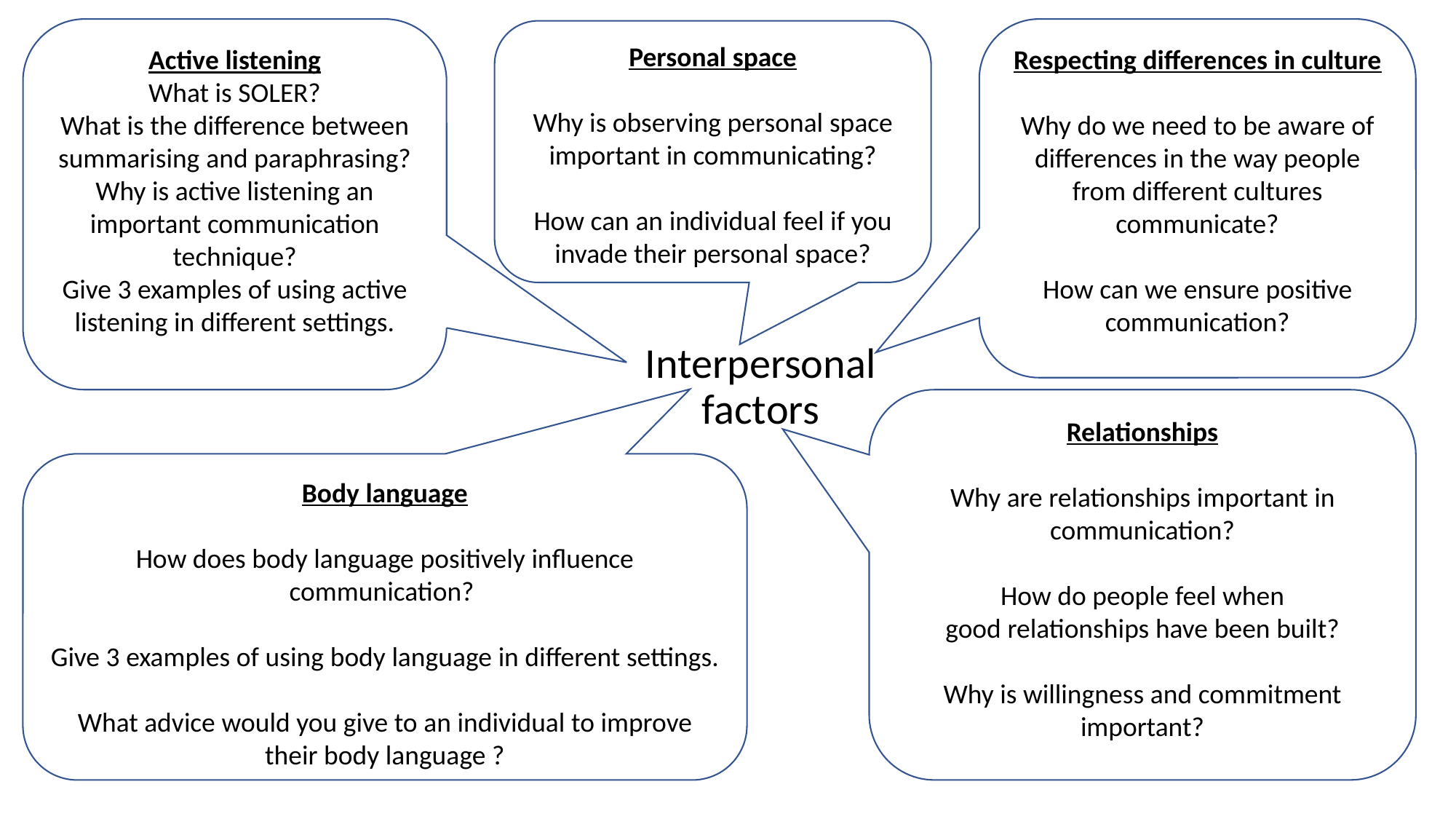

Active listening
What is SOLER?
What is the difference between summarising and paraphrasing?
Why is active listening an important communication technique?
Give 3 examples of using active listening in different settings.

Respecting differences in culture

Why do we need to be aware of differences in the way people from different cultures communicate?

How can we ensure positive communication?
Personal space

Why is observing personal space important in communicating?

How can an individual feel if you invade their personal space?

Interpersonal factors
Relationships

Why are relationships important in communication?

How do people feel when good relationships have been built?

Why is willingness and commitment important?
Body language

How does body language positively influence communication?

Give 3 examples of using body language in different settings.

What advice would you give to an individual to improve their body language ?